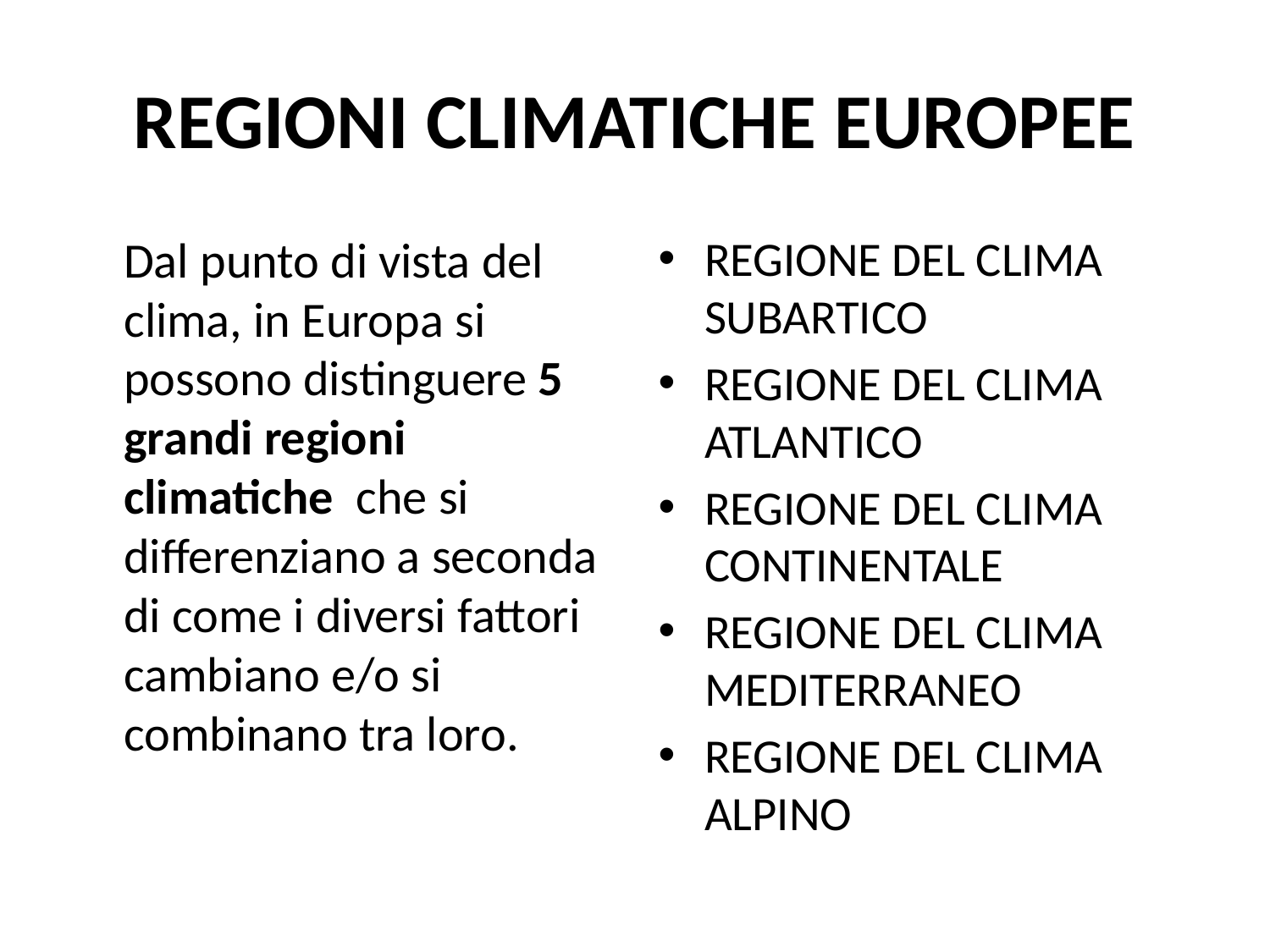

# REGIONI CLIMATICHE EUROPEE
	Dal punto di vista del clima, in Europa si possono distinguere 5 grandi regioni climatiche  che si differenziano a seconda di come i diversi fattori cambiano e/o si combinano tra loro.

REGIONE DEL CLIMA SUBARTICO
REGIONE DEL CLIMA ATLANTICO
REGIONE DEL CLIMA CONTINENTALE
REGIONE DEL CLIMA MEDITERRANEO
REGIONE DEL CLIMA ALPINO